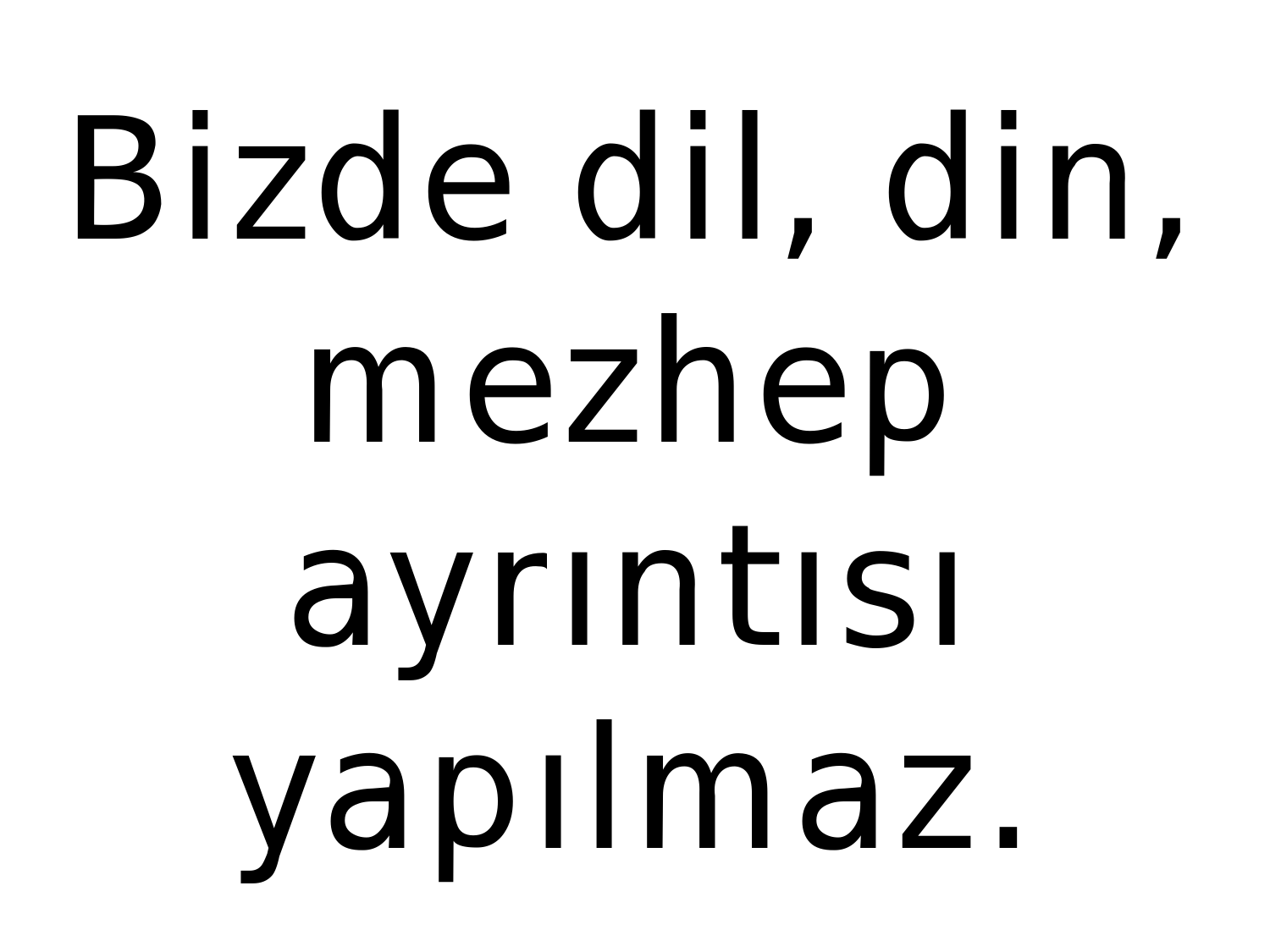

# Bizde dil, din, mezhep ayrıntısı yapılmaz.